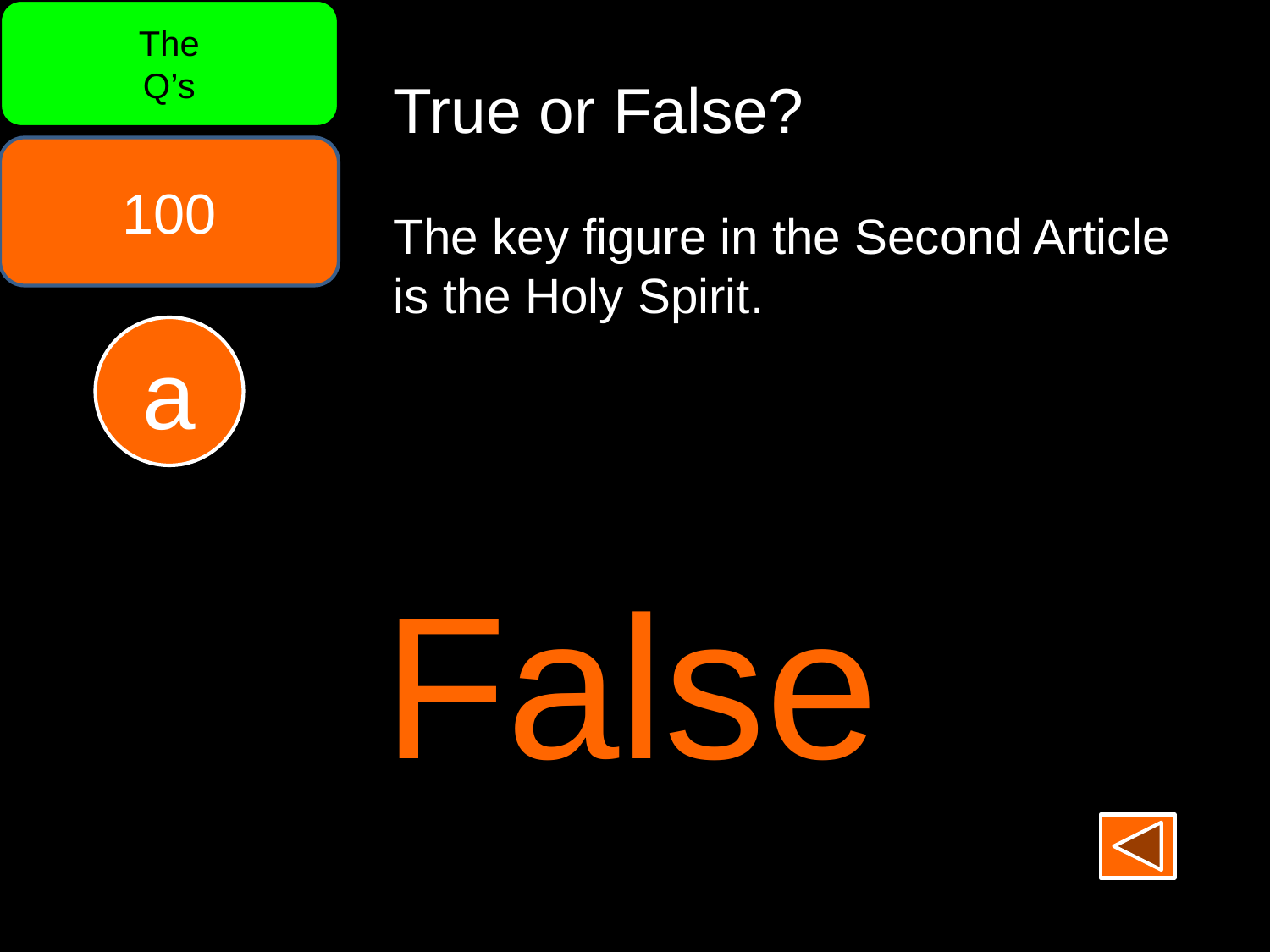

The
Q’s
True or False?

The key figure in the Second Article is the Holy Spirit.
100
a
False